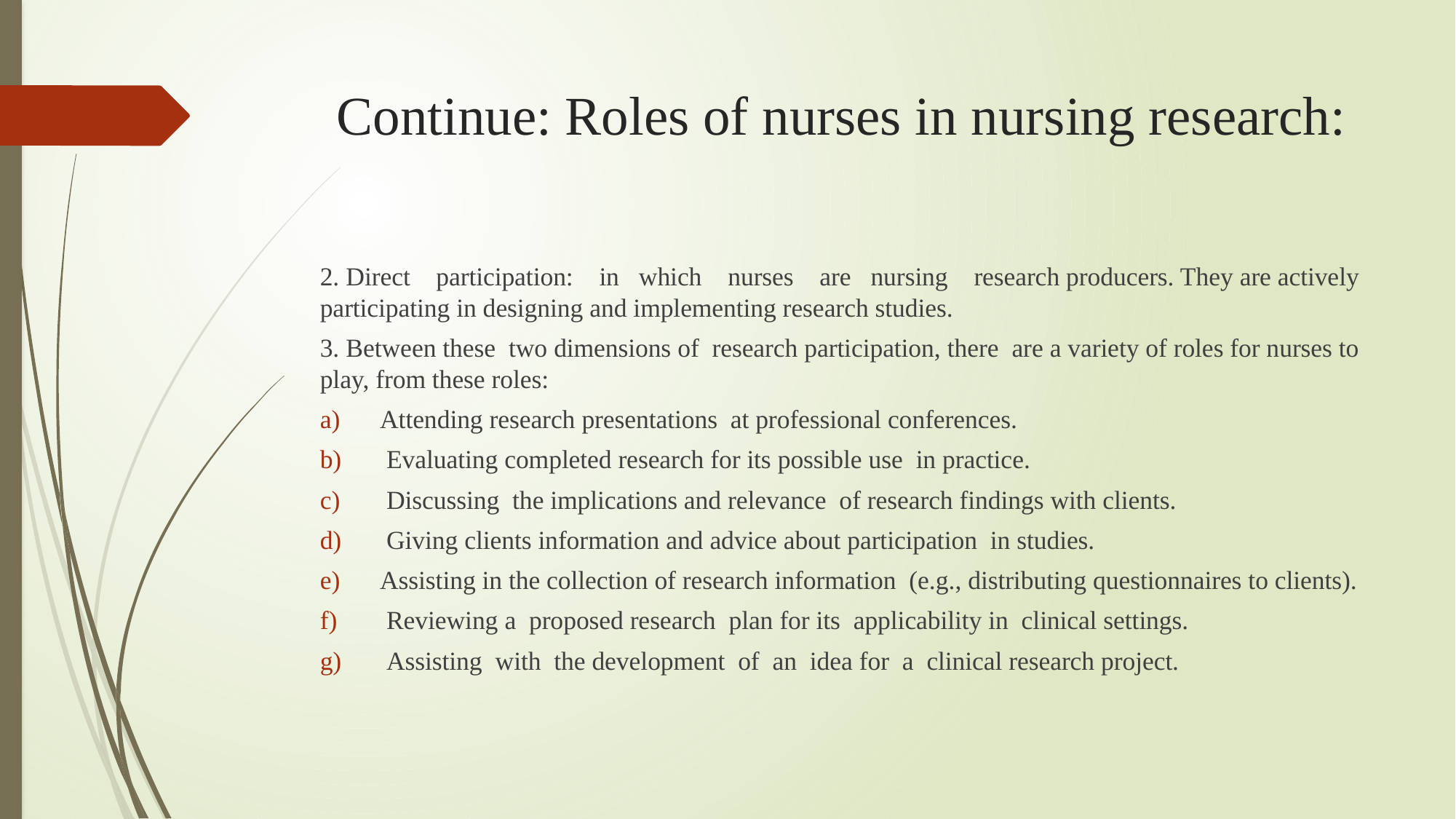

# Continue: Roles of nurses in nursing research:
2. Direct    participation:    in   which    nurses    are   nursing    research producers. They are actively participating in designing and implementing research studies.
3. Between these  two dimensions of  research participation, there  are a variety of roles for nurses to play, from these roles:
Attending research presentations  at professional conferences.
 Evaluating completed research for its possible use  in practice.
 Discussing  the implications and relevance  of research findings with clients.
 Giving clients information and advice about participation  in studies.
Assisting in the collection of research information  (e.g., distributing questionnaires to clients).
 Reviewing a  proposed research  plan for its  applicability in  clinical settings.
 Assisting  with  the development  of  an  idea for  a  clinical research project.